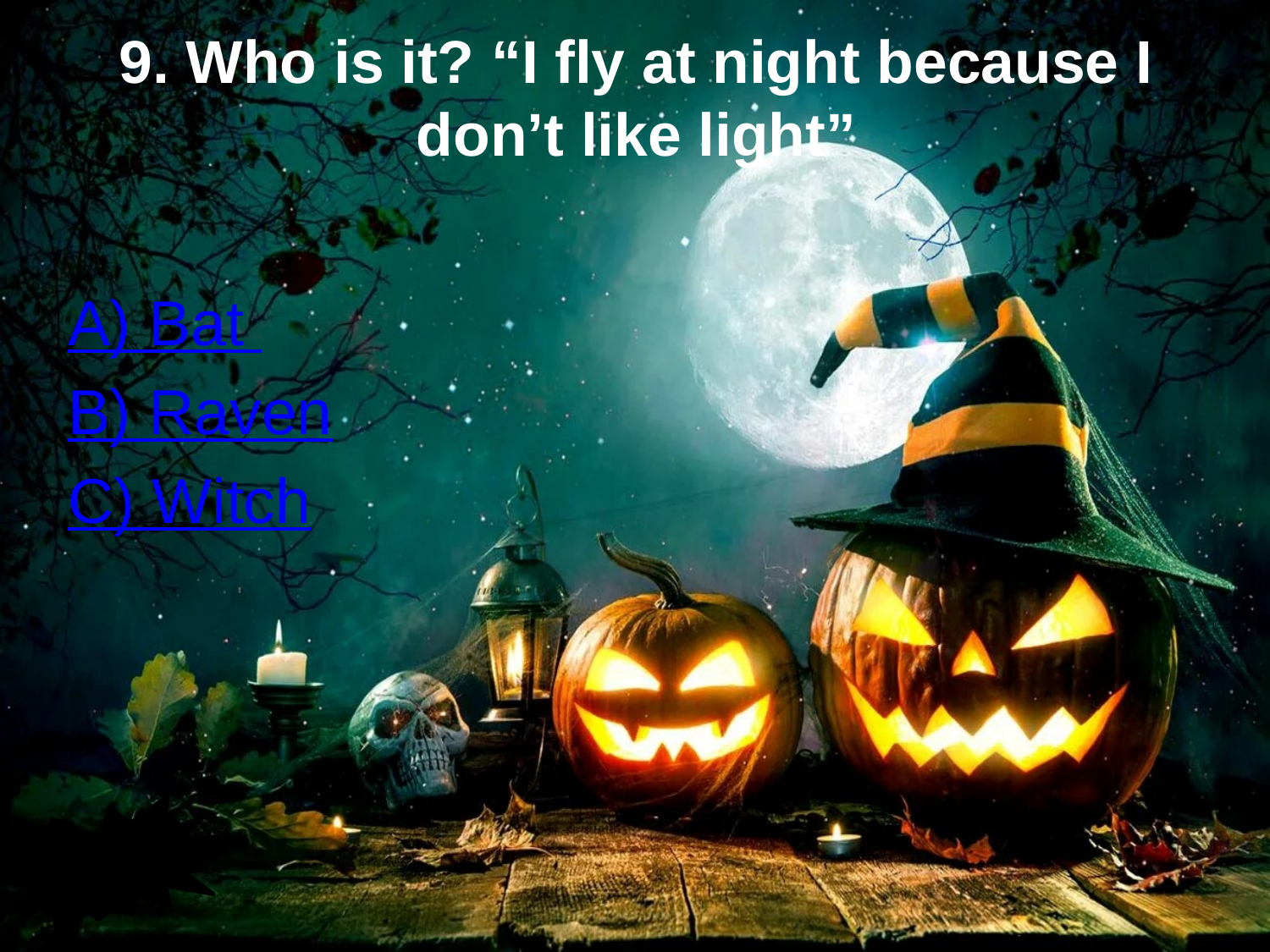

# 9. Who is it? “I fly at night because I don’t like light”
A) Bat
B) Raven
C) Witch